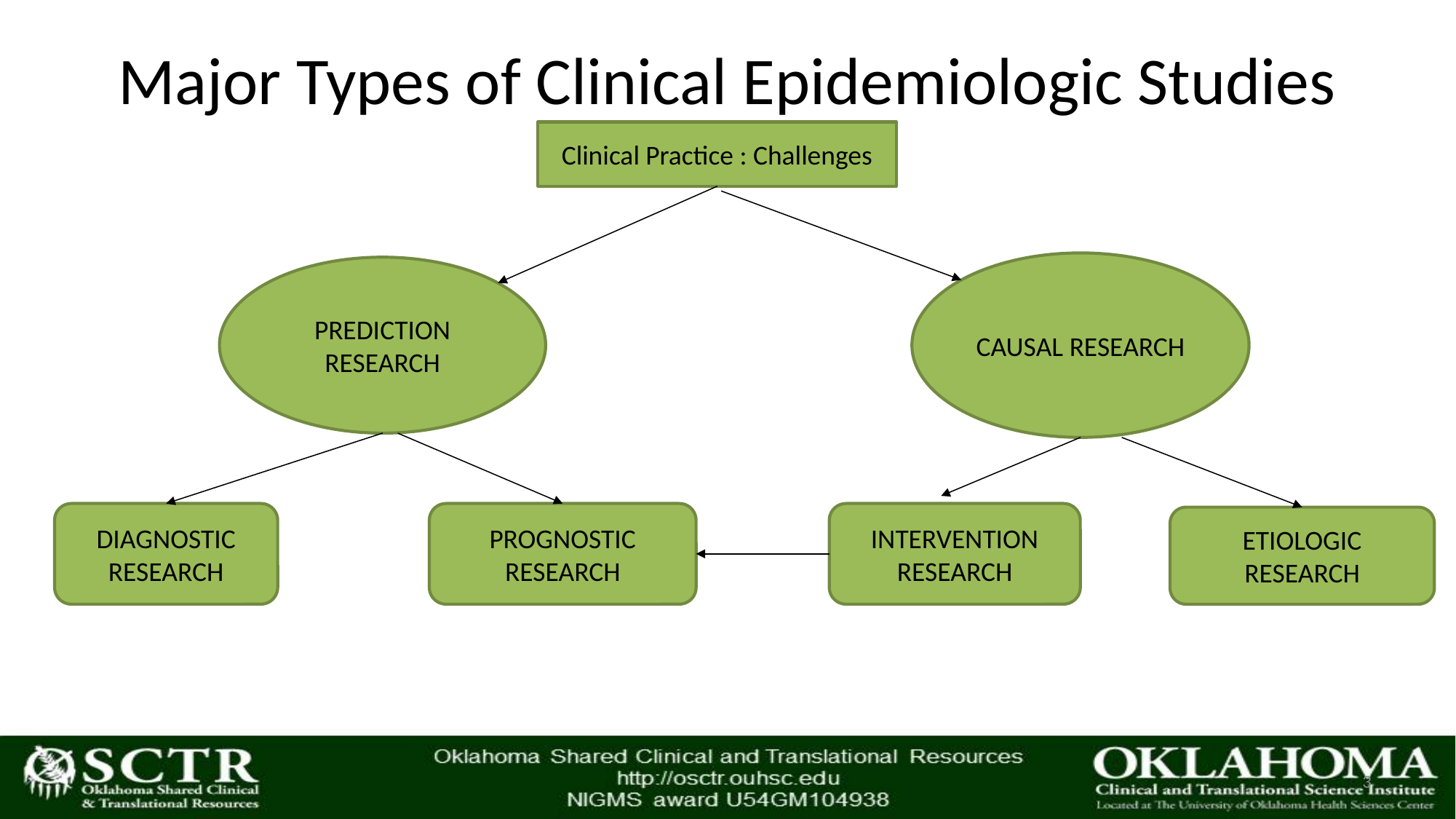

# Major Types of Clinical Epidemiologic Studies
Clinical Practice : Challenges
CAUSAL RESEARCH
PREDICTION RESEARCH
DIAGNOSTIC RESEARCH
PROGNOSTIC RESEARCH
INTERVENTION
RESEARCH
ETIOLOGIC RESEARCH
3